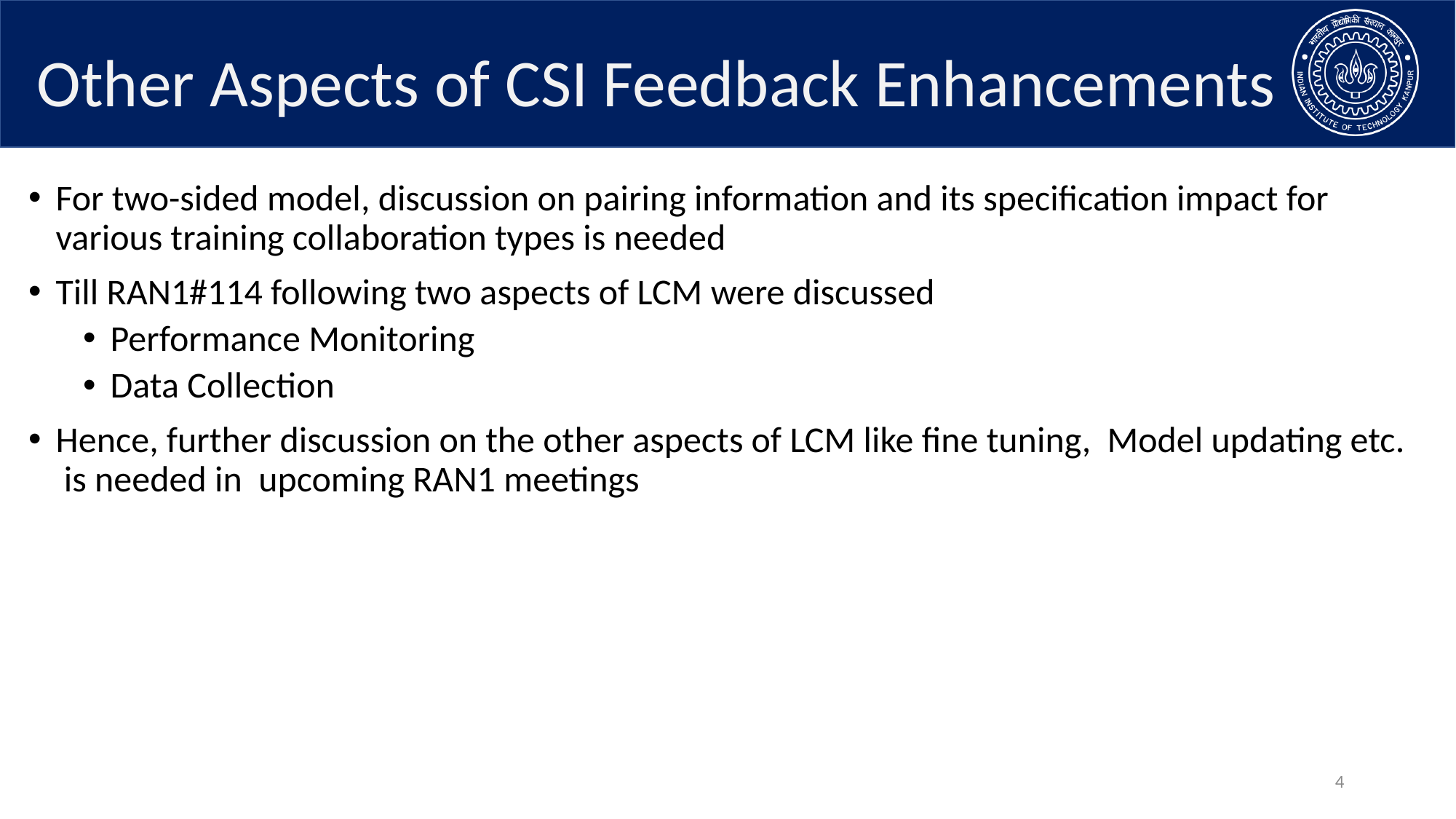

# Other Aspects of CSI Feedback Enhancements
For two-sided model, discussion on pairing information and its specification impact for various training collaboration types is needed
Till RAN1#114 following two aspects of LCM were discussed
Performance Monitoring
Data Collection
Hence, further discussion on the other aspects of LCM like fine tuning,  Model updating etc.  is needed in  upcoming RAN1 meetings

4